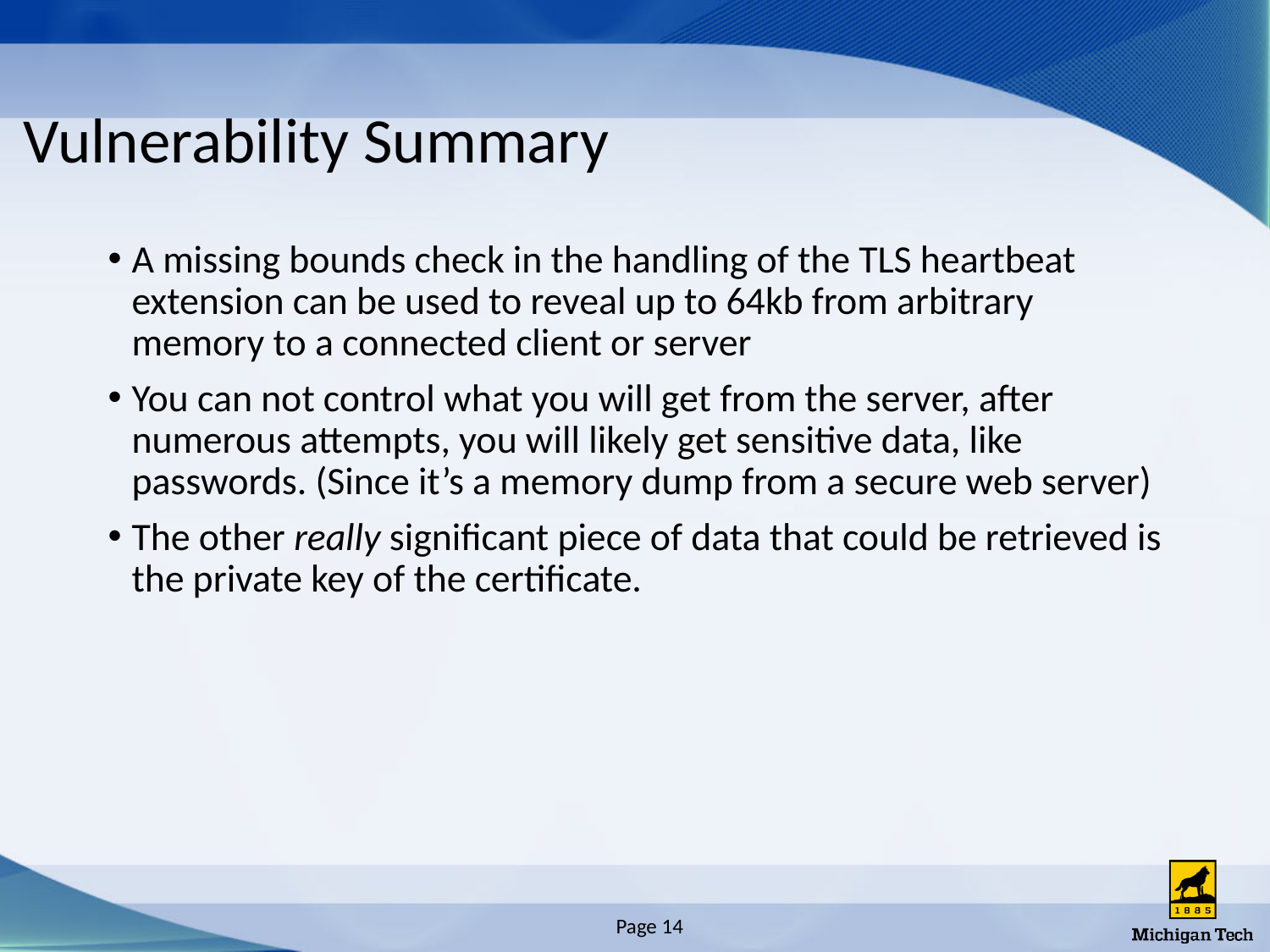

# Vulnerability Summary
A missing bounds check in the handling of the TLS heartbeat extension can be used to reveal up to 64kb from arbitrary memory to a connected client or server
You can not control what you will get from the server, after numerous attempts, you will likely get sensitive data, like passwords. (Since it’s a memory dump from a secure web server)
The other really significant piece of data that could be retrieved is the private key of the certificate.